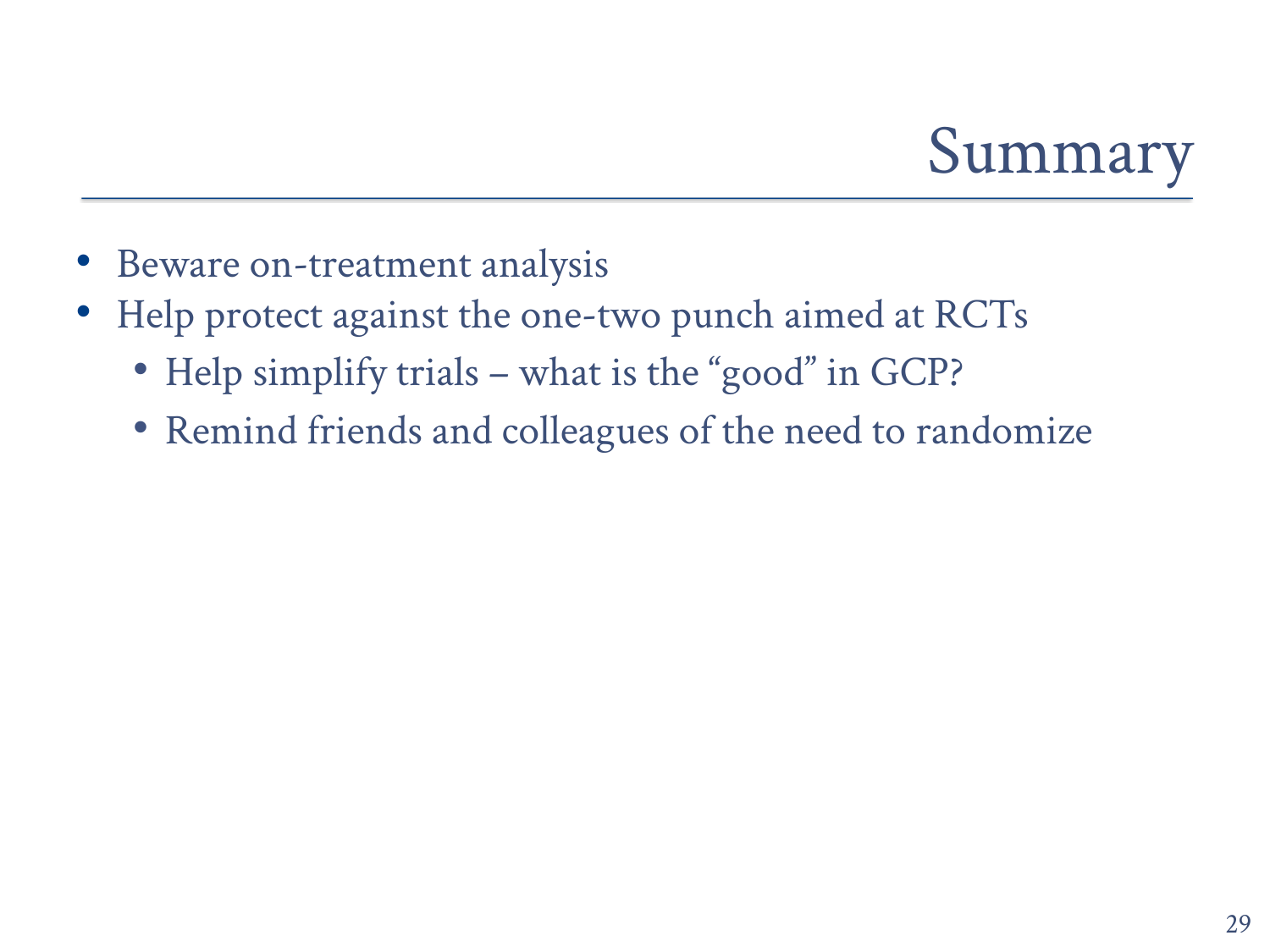

# Summary
Beware on-treatment analysis
Help protect against the one-two punch aimed at RCTs
Help simplify trials – what is the “good” in GCP?
Remind friends and colleagues of the need to randomize
29